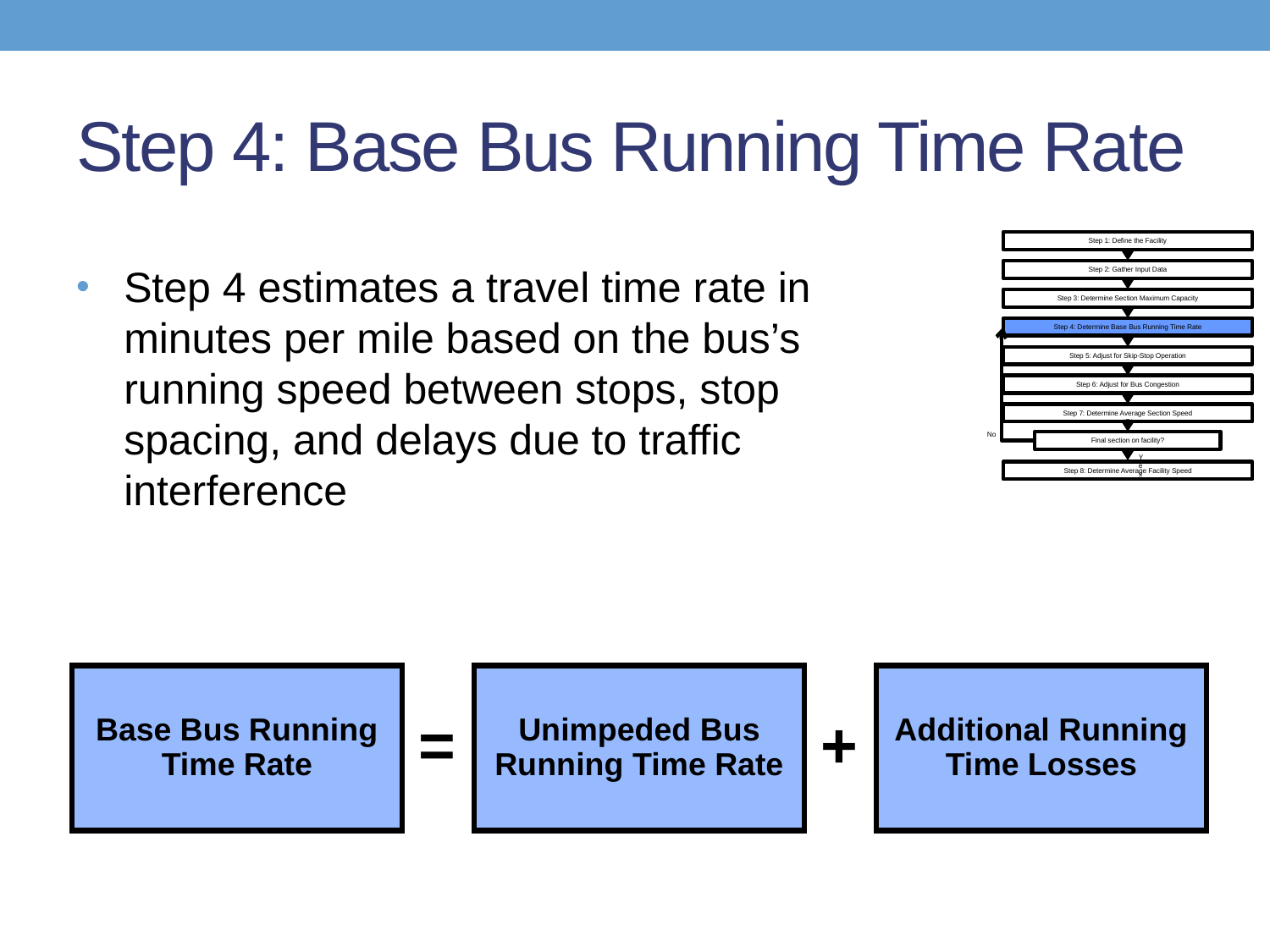

# Step 4: Base Bus Running Time Rate
Step 1: Define the Facility
Step 2: Gather Input Data
Step 3: Determine Section Maximum Capacity
Step 4: Determine Base Bus Running Time Rate
Step 5: Adjust for Skip-Stop Operation
Step 6: Adjust for Bus Congestion
Step 7: Determine Average Section Speed
No
Final section on facility?
Yes
Step 8: Determine Average Facility Speed
Step 4 estimates a travel time rate in
minutes per mile based on the bus’s
running speed between stops, stop
spacing, and delays due to traffic
interference
Base Bus Running Time Rate
Unimpeded Bus Running Time Rate
Additional Running Time Losses
=
+